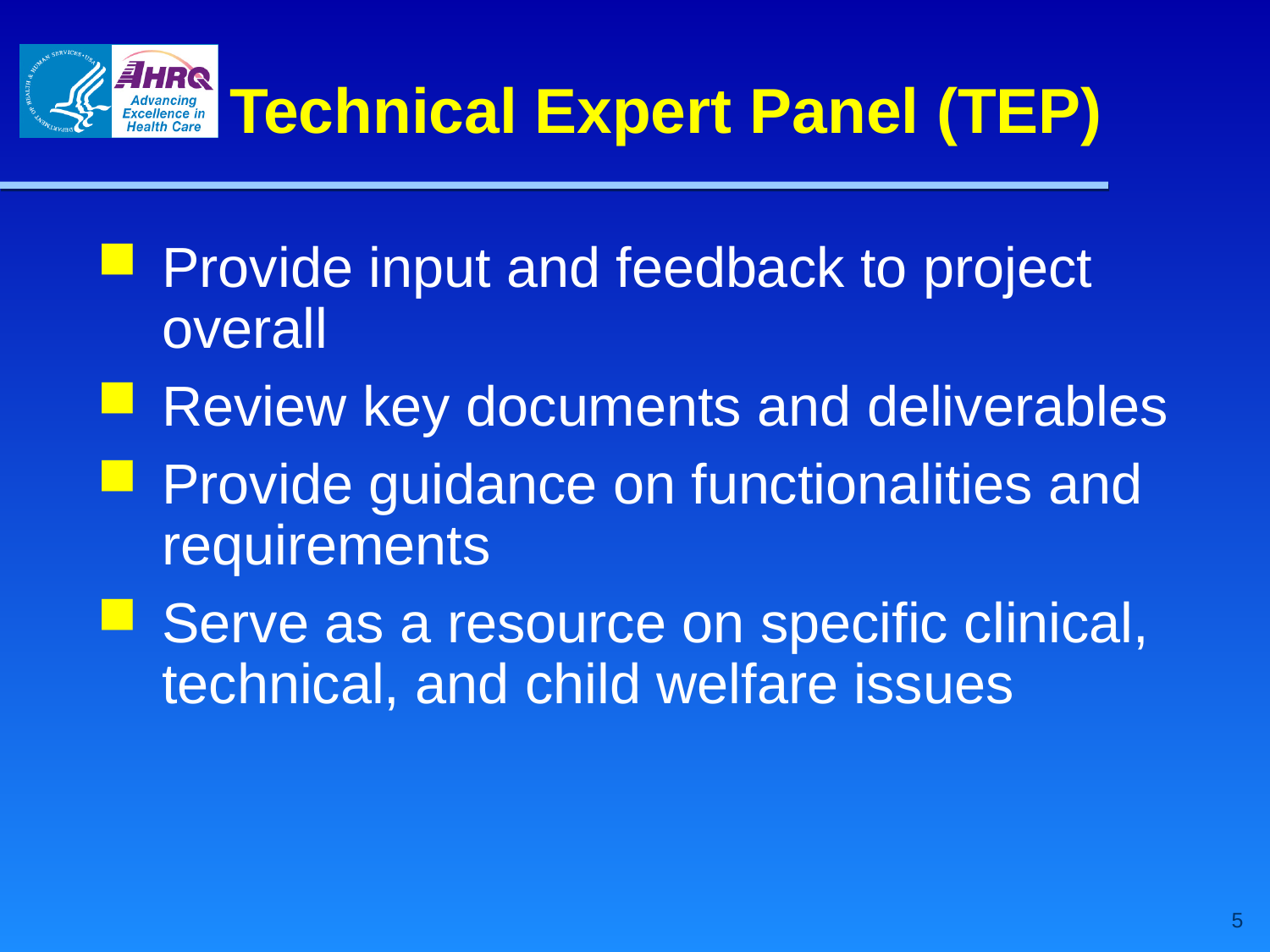

Technical Expert Panel (TEP)
Provide input and feedback to project overall
Review key documents and deliverables
Provide guidance on functionalities and requirements
Serve as a resource on specific clinical, technical, and child welfare issues

5